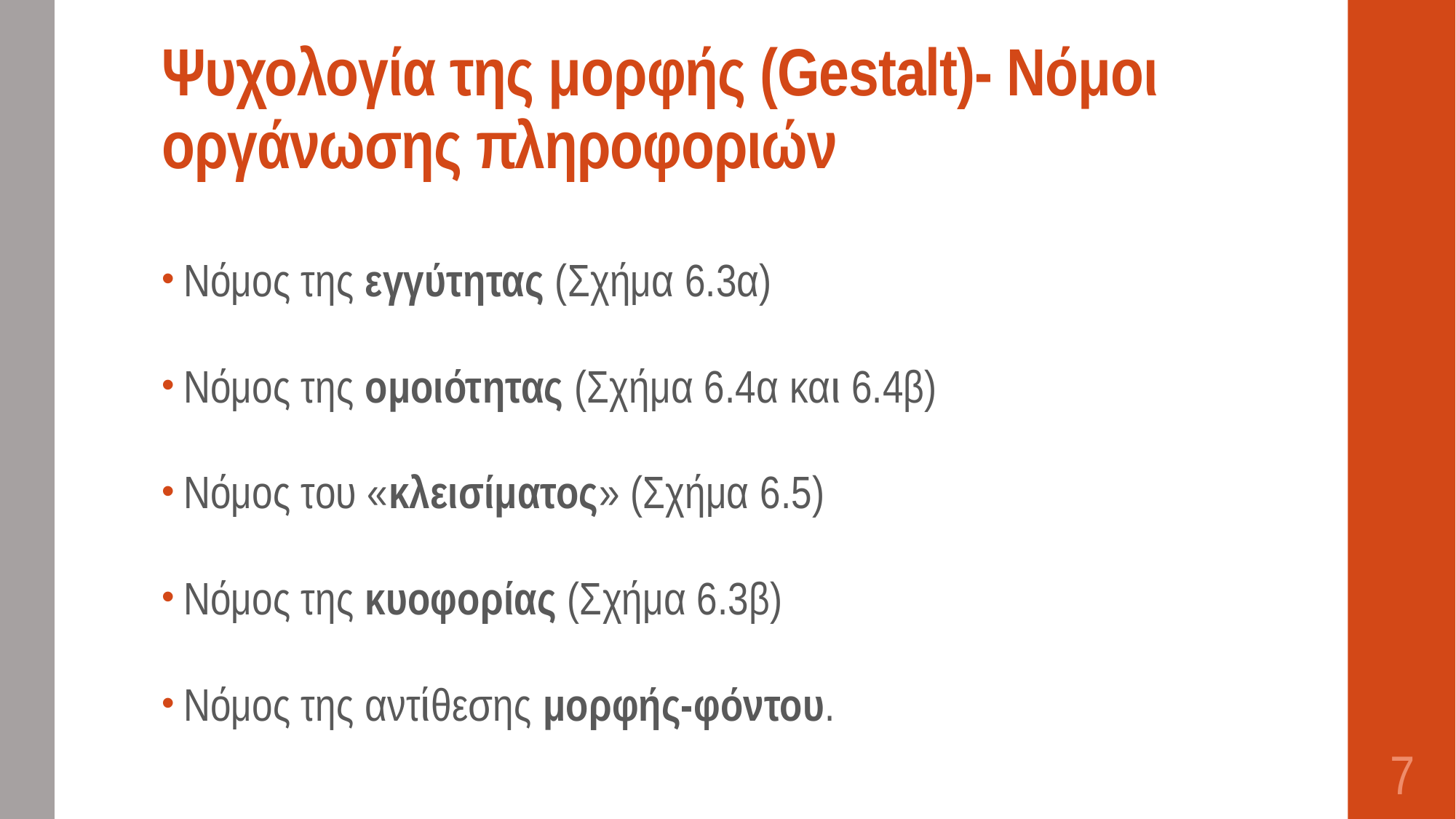

# Ψυχολογία της μορφής (Gestalt)- Νόμοι οργάνωσης πληροφοριών
Νόμος της εγγύτητας (Σχήμα 6.3α)
Νόμος της ομοιότητας (Σχήμα 6.4α και 6.4β)
Νόμος του «κλεισίματος» (Σχήμα 6.5)
Νόμος της κυοφορίας (Σχήμα 6.3β)
Νόμος της αντίθεσης μορφής-φόντου.
7